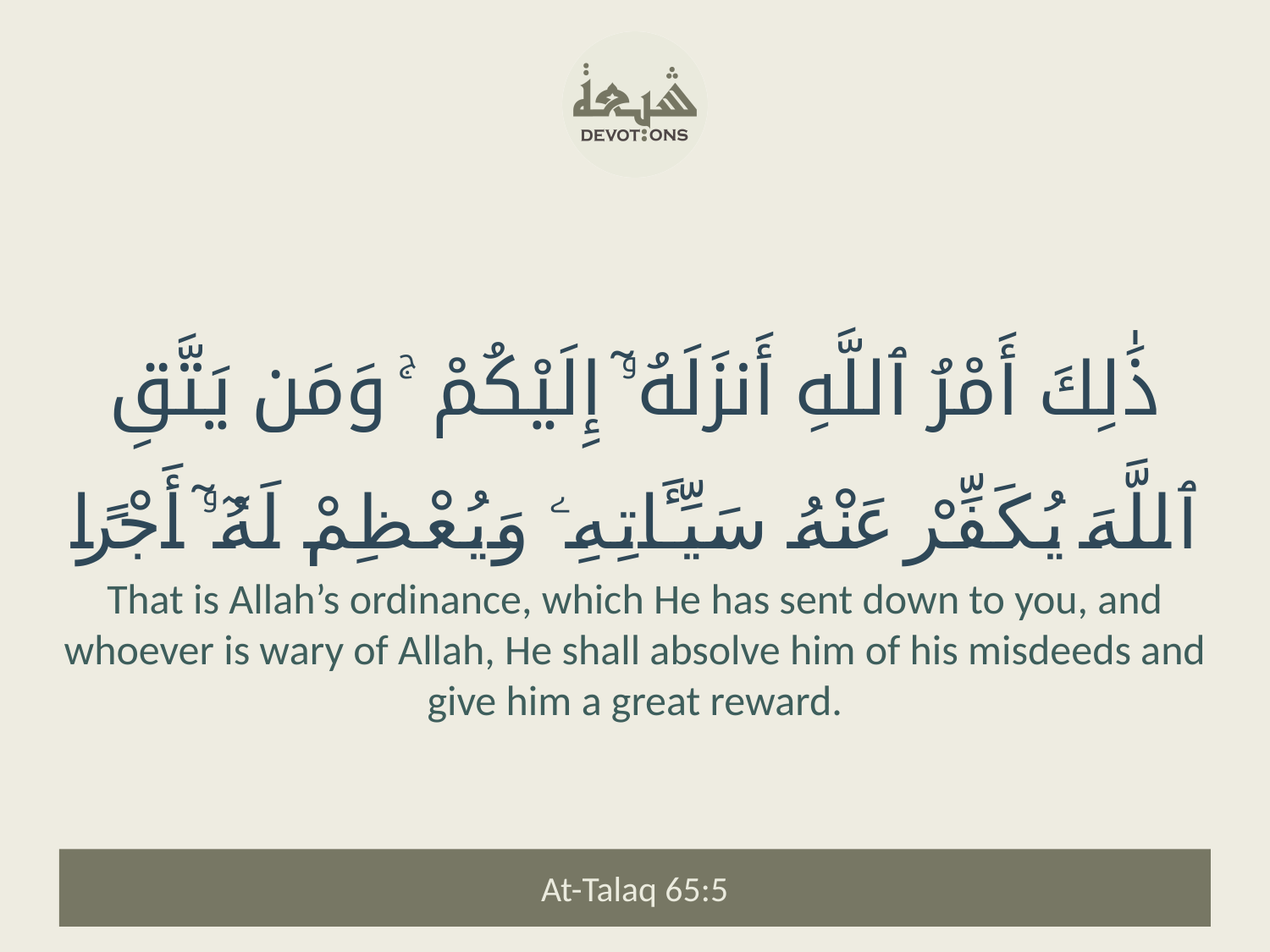

ذَٰلِكَ أَمْرُ ٱللَّهِ أَنزَلَهُۥٓ إِلَيْكُمْ ۚ وَمَن يَتَّقِ ٱللَّهَ يُكَفِّرْ عَنْهُ سَيِّـَٔاتِهِۦ وَيُعْظِمْ لَهُۥٓ أَجْرًا
That is Allah’s ordinance, which He has sent down to you, and whoever is wary of Allah, He shall absolve him of his misdeeds and give him a great reward.
At-Talaq 65:5